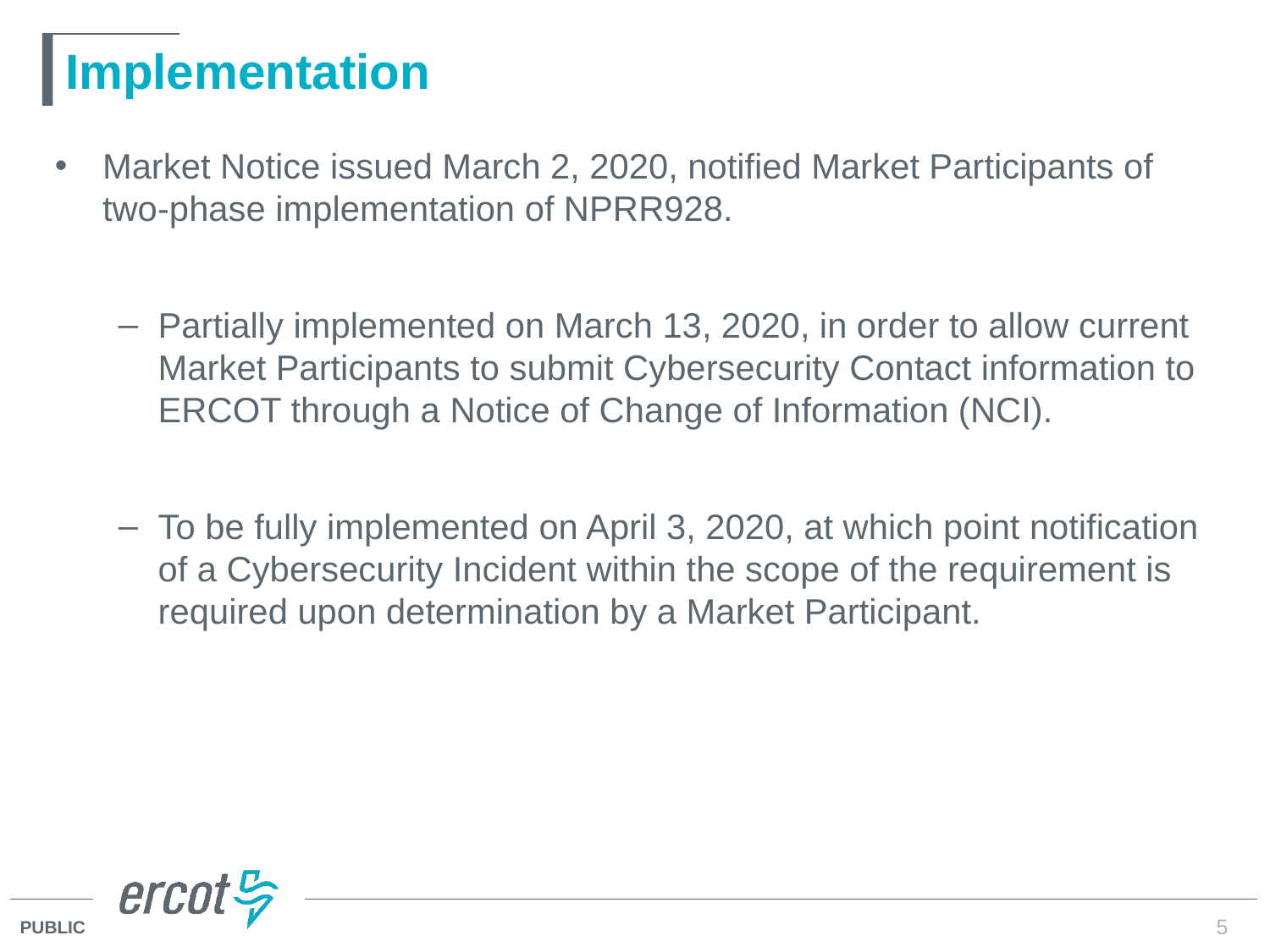

# Implementation
Market Notice issued March 2, 2020, notified Market Participants of two-phase implementation of NPRR928.

Partially implemented on March 13, 2020, in order to allow current Market Participants to submit Cybersecurity Contact information to ERCOT through a Notice of Change of Information (NCI).

To be fully implemented on April 3, 2020, at which point notification of a Cybersecurity Incident within the scope of the requirement is required upon determination by a Market Participant.
5